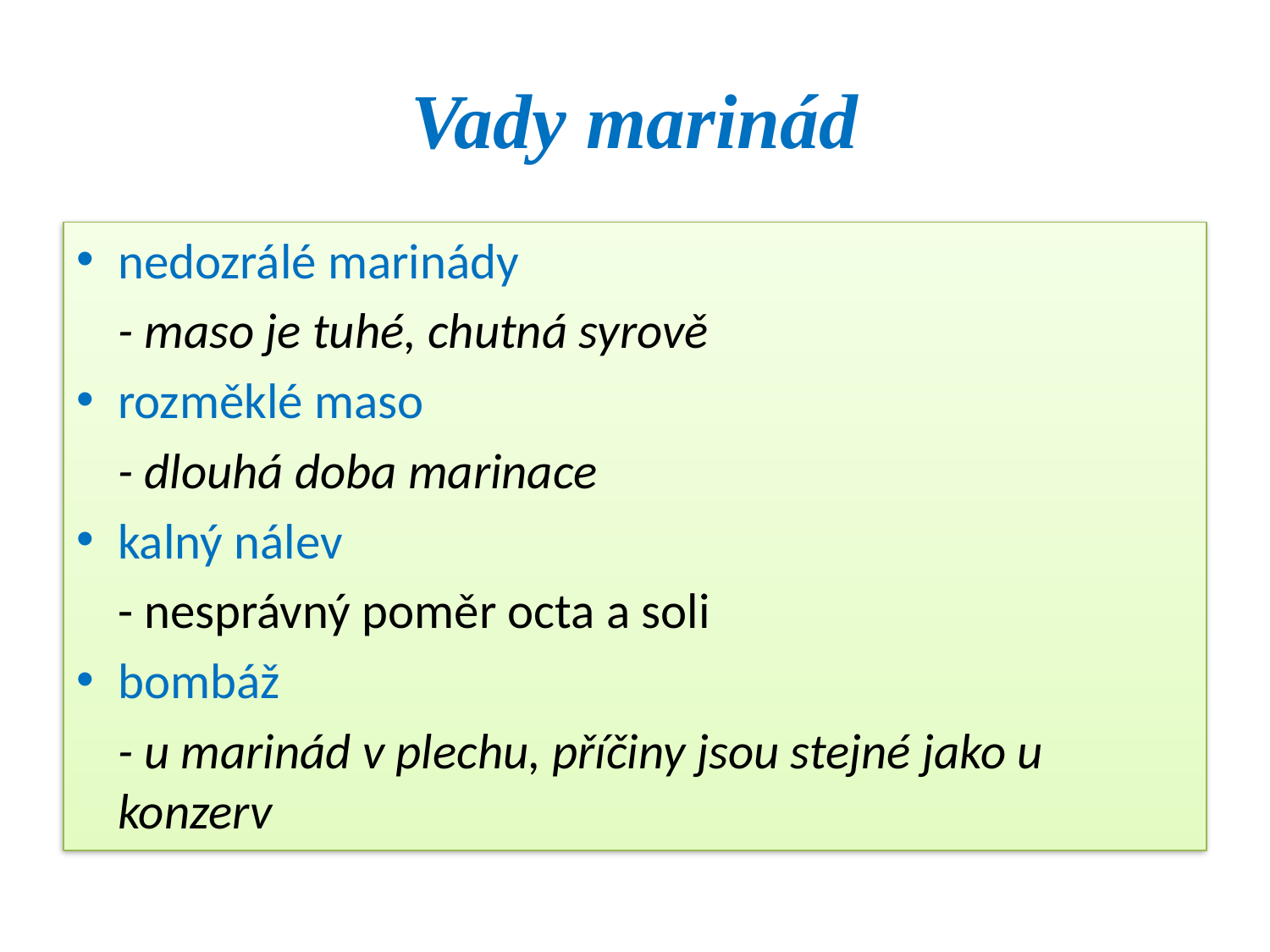

# Vady marinád
nedozrálé marinády
	- maso je tuhé, chutná syrově
rozměklé maso
	- dlouhá doba marinace
kalný nálev
	- nesprávný poměr octa a soli
bombáž
	- u marinád v plechu, příčiny jsou stejné jako u konzerv